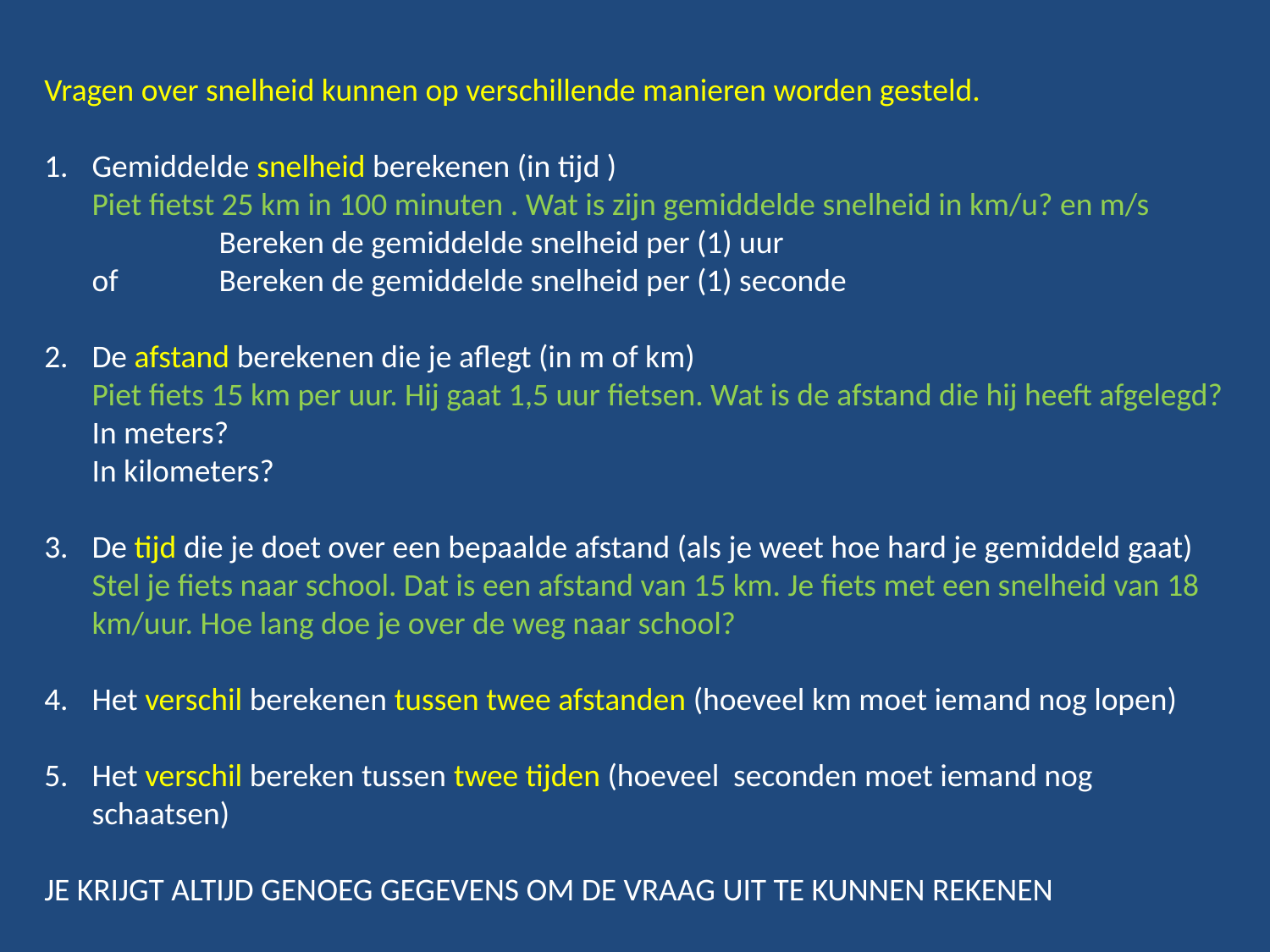

Vragen over snelheid kunnen op verschillende manieren worden gesteld.

Gemiddelde snelheid berekenen (in tijd )
	Piet fietst 25 km in 100 minuten . Wat is zijn gemiddelde snelheid in km/u? en m/s
		Bereken de gemiddelde snelheid per (1) uur
	of	Bereken de gemiddelde snelheid per (1) seconde

De afstand berekenen die je aflegt (in m of km)
	Piet fiets 15 km per uur. Hij gaat 1,5 uur fietsen. Wat is de afstand die hij heeft afgelegd?
	In meters?
	In kilometers?

De tijd die je doet over een bepaalde afstand (als je weet hoe hard je gemiddeld gaat)
	Stel je fiets naar school. Dat is een afstand van 15 km. Je fiets met een snelheid van 18 km/uur. Hoe lang doe je over de weg naar school?

Het verschil berekenen tussen twee afstanden (hoeveel km moet iemand nog lopen)

Het verschil bereken tussen twee tijden (hoeveel  seconden moet iemand nog schaatsen)

JE KRIJGT ALTIJD GENOEG GEGEVENS OM DE VRAAG UIT TE KUNNEN REKENEN